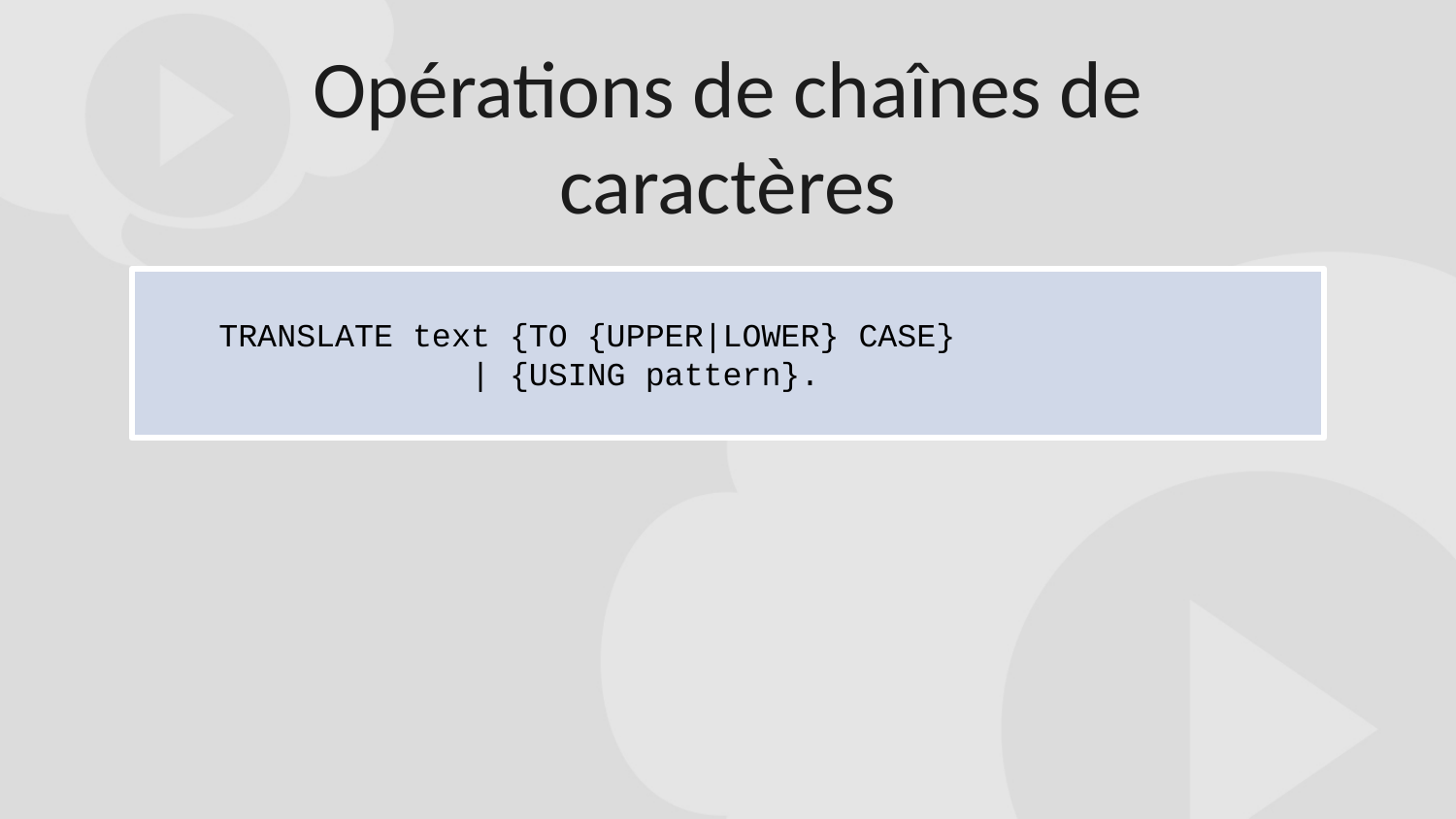

Opérations de chaînes de caractères

TRANSLATE text {TO {UPPER|LOWER} CASE}
             | {USING pattern}.